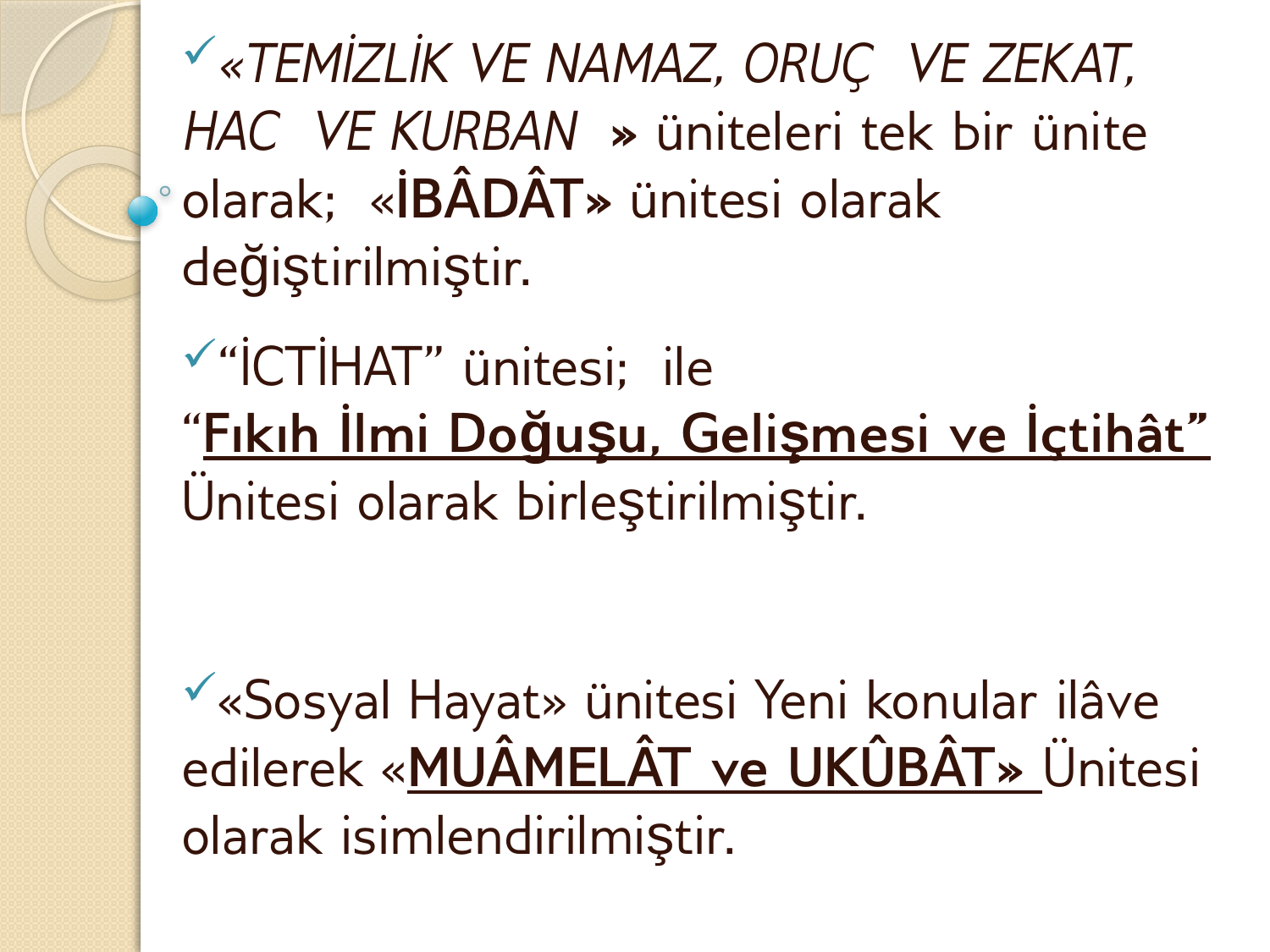

«TEMİZLİK VE NAMAZ, ORUÇ  VE ZEKAT, HAC  VE KURBAN  » üniteleri tek bir ünite olarak;  «İBÂDÂT» ünitesi olarak değiştirilmiştir.
“İCTİHAT” ünitesi;  ile
“Fıkıh İlmi Doğuşu, Gelişmesi ve İçtihât” Ünitesi olarak birleştirilmiştir.

«Sosyal Hayat» ünitesi Yeni konular ilâve edilerek «MUÂMELÂT ve UKÛBÂT» Ünitesi olarak isimlendirilmiştir.